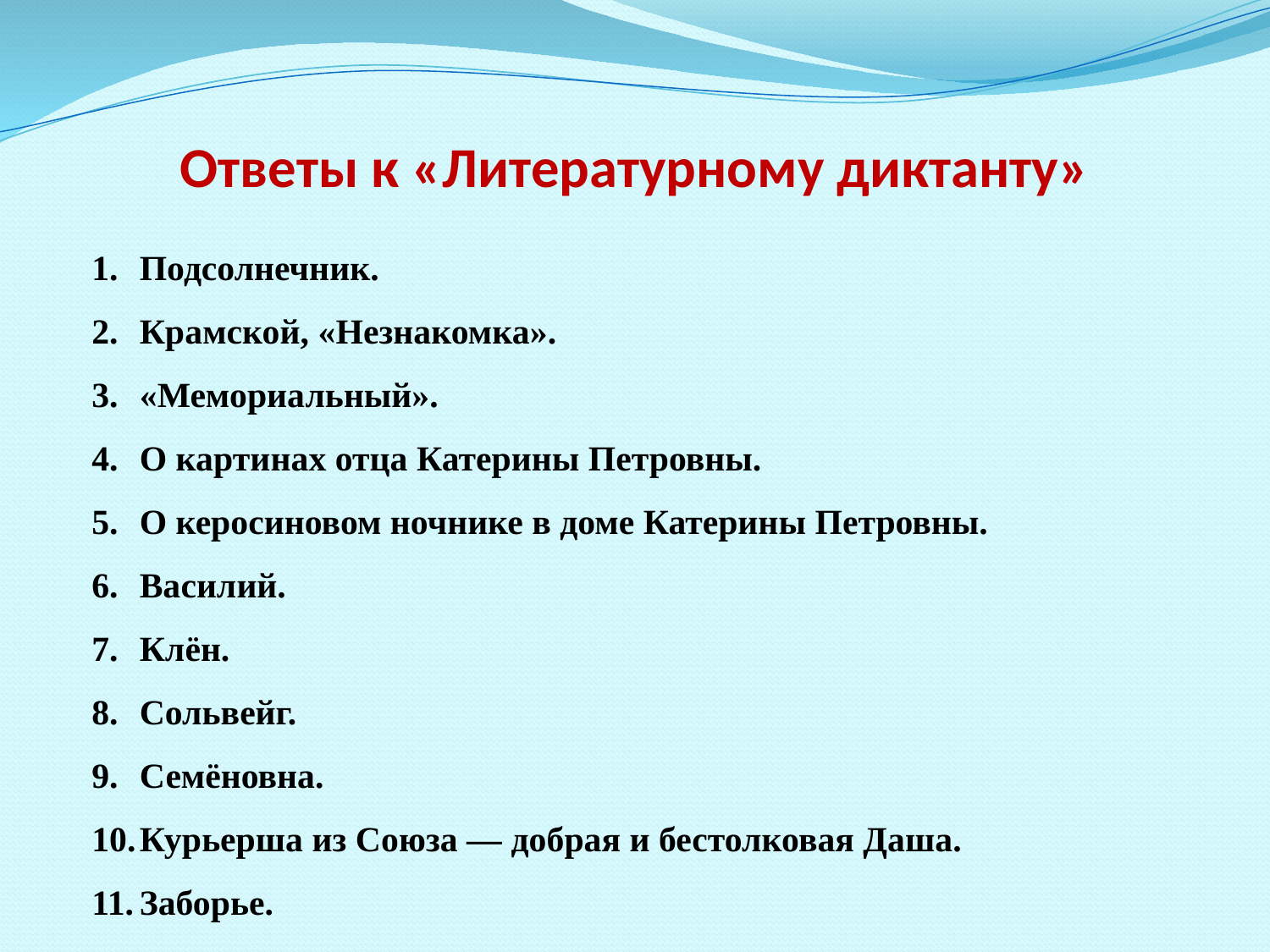

# Ответы к «Литературному диктанту»
Подсолнечник.
Крамской, «Незнакомка».
«Мемориальный».
О картинах отца Катерины Петровны.
О керосиновом ночнике в доме Катерины Петровны.
Василий.
Клён.
Сольвейг.
Семёновна.
Курьерша из Союза — добрая и бестолковая Даша.
Заборье.